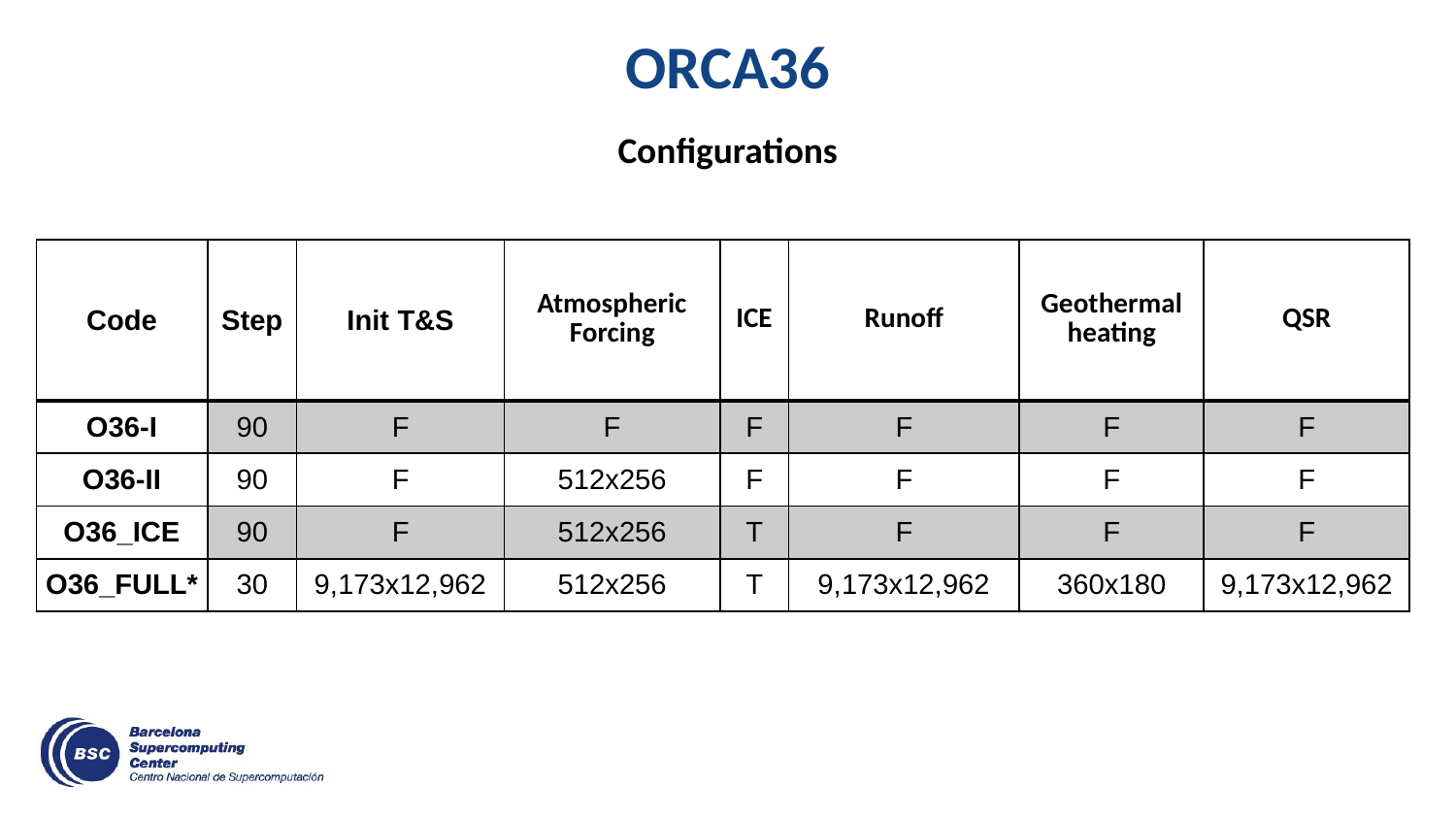

# ORCA36
Configurations
| Code | Step | Init T&S | Atmospheric Forcing | ICE | Runoff | Geothermal heating | QSR |
| --- | --- | --- | --- | --- | --- | --- | --- |
| O36-I | 90 | F | F | F | F | F | F |
| O36-II | 90 | F | 512x256 | F | F | F | F |
| O36\_ICE | 90 | F | 512x256 | T | F | F | F |
| O36\_FULL\* | 30 | 9,173x12,962 | 512x256 | T | 9,173x12,962 | 360x180 | 9,173x12,962 |